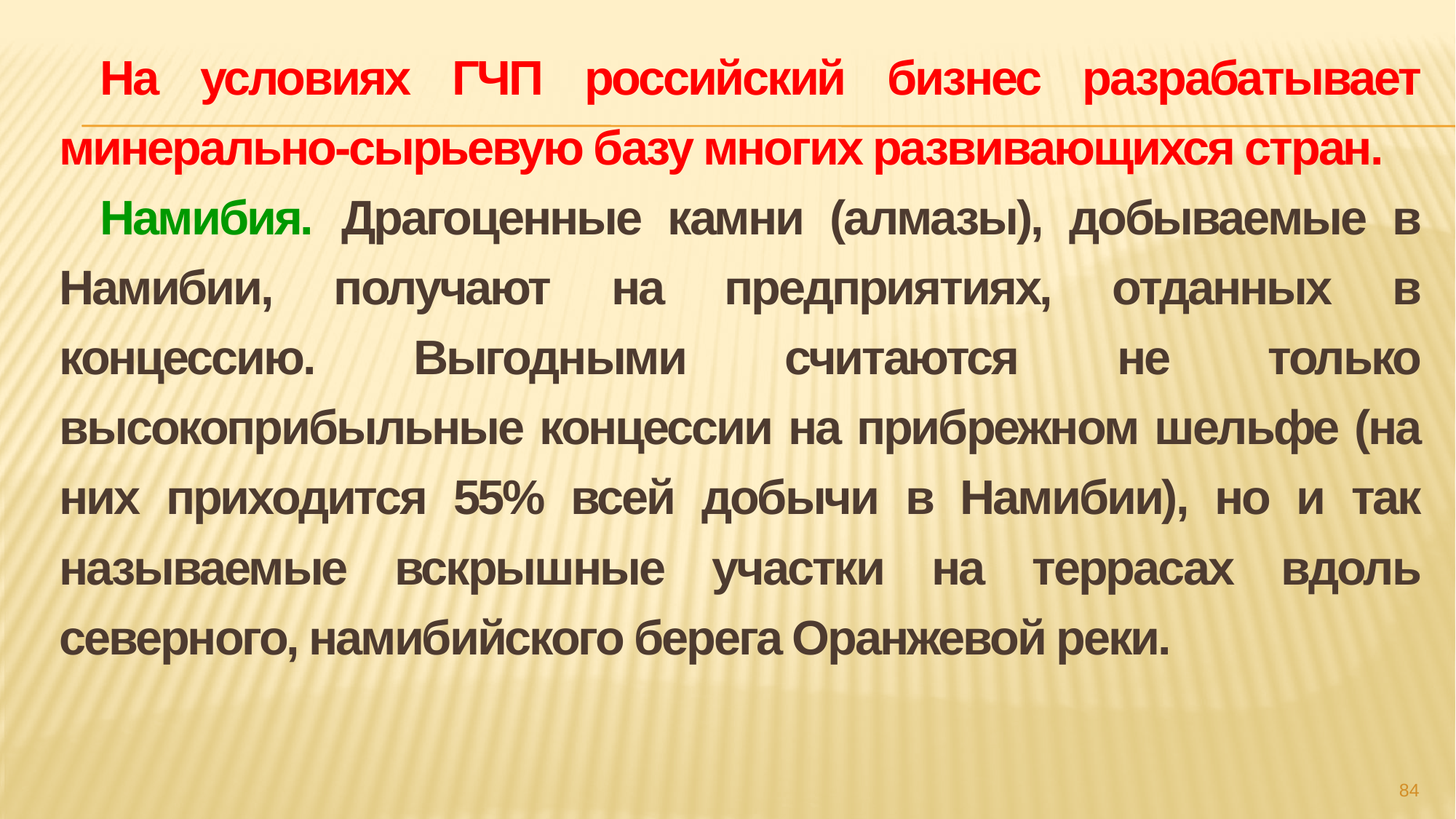

На условиях ГЧП российский бизнес разрабатывает минерально-сырьевую базу многих развивающихся стран.
Намибия. Драгоценные камни (алмазы), добываемые в Намибии, получают на предприятиях, отданных в концессию. Выгодными считаются не только высокоприбыльные концессии на прибрежном шельфе (на них приходится 55% всей добычи в Намибии), но и так называемые вскрышные участки на террасах вдоль северного, намибийского берега Оранжевой реки.
#
84